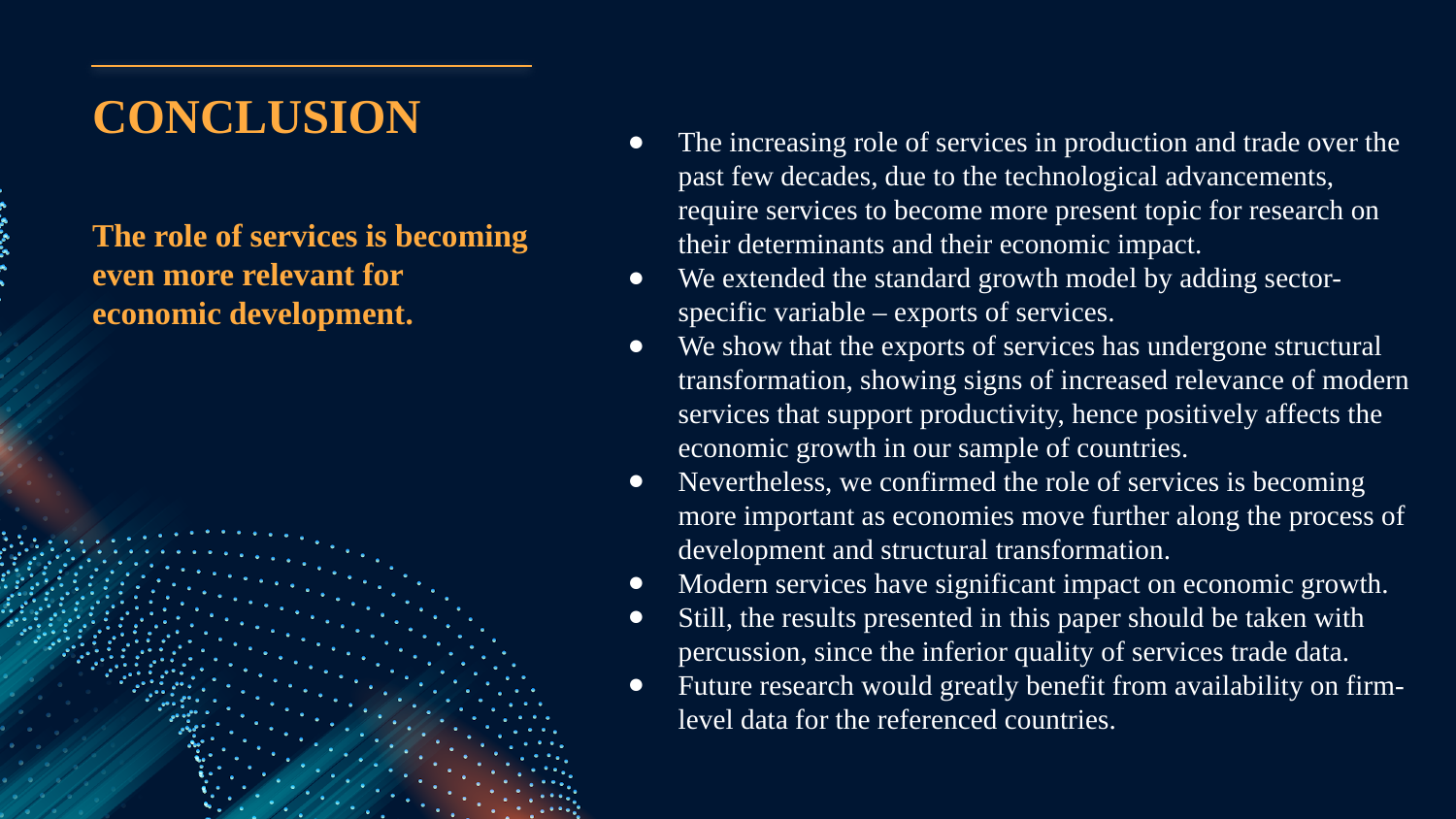

# CONCLUSION
The increasing role of services in production and trade over the past few decades, due to the technological advancements, require services to become more present topic for research on their determinants and their economic impact.
We extended the standard growth model by adding sector-specific variable – exports of services.
We show that the exports of services has undergone structural transformation, showing signs of increased relevance of modern services that support productivity, hence positively affects the economic growth in our sample of countries.
Nevertheless, we confirmed the role of services is becoming more important as economies move further along the process of development and structural transformation.
Modern services have significant impact on economic growth.
Still, the results presented in this paper should be taken with percussion, since the inferior quality of services trade data.
Future research would greatly benefit from availability on firm-level data for the referenced countries.
The role of services is becoming even more relevant for economic development.